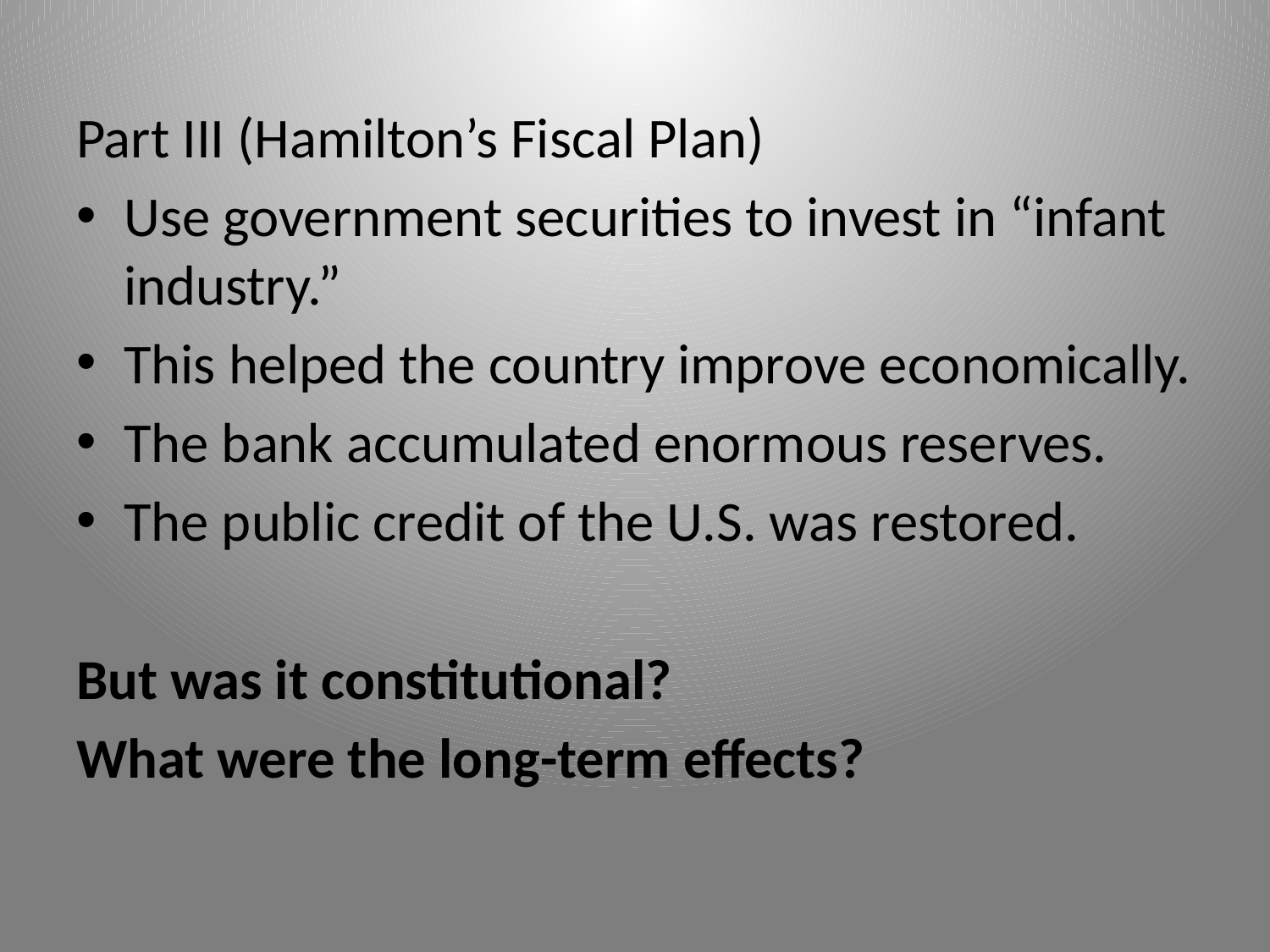

Part III (Hamilton’s Fiscal Plan)
Use government securities to invest in “infant industry.”
This helped the country improve economically.
The bank accumulated enormous reserves.
The public credit of the U.S. was restored.

But was it constitutional?
What were the long-term effects?